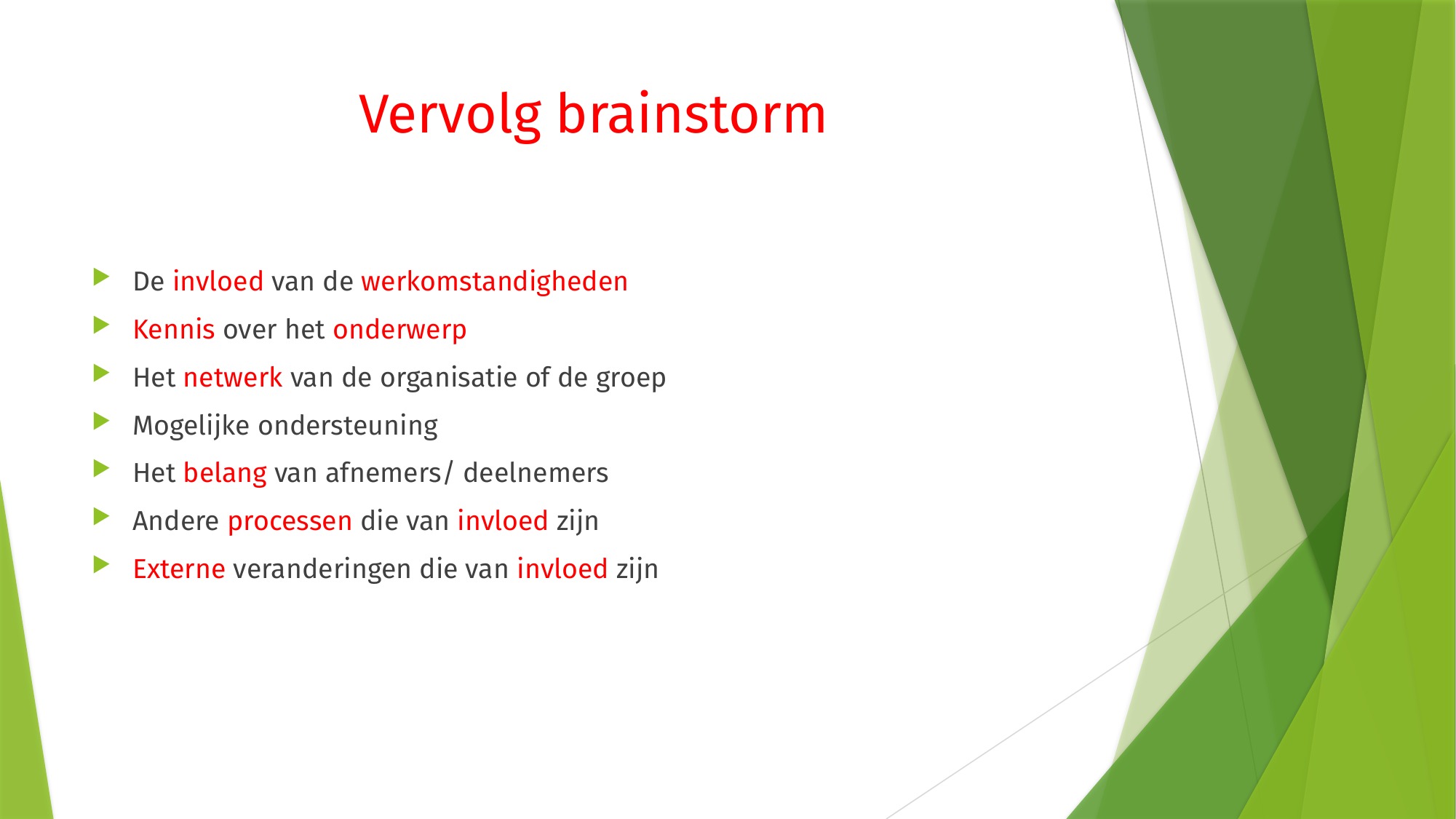

# Vervolg brainstorm
De invloed van de werkomstandigheden
Kennis over het onderwerp
Het netwerk van de organisatie of de groep
Mogelijke ondersteuning
Het belang van afnemers/ deelnemers
Andere processen die van invloed zijn
Externe veranderingen die van invloed zijn